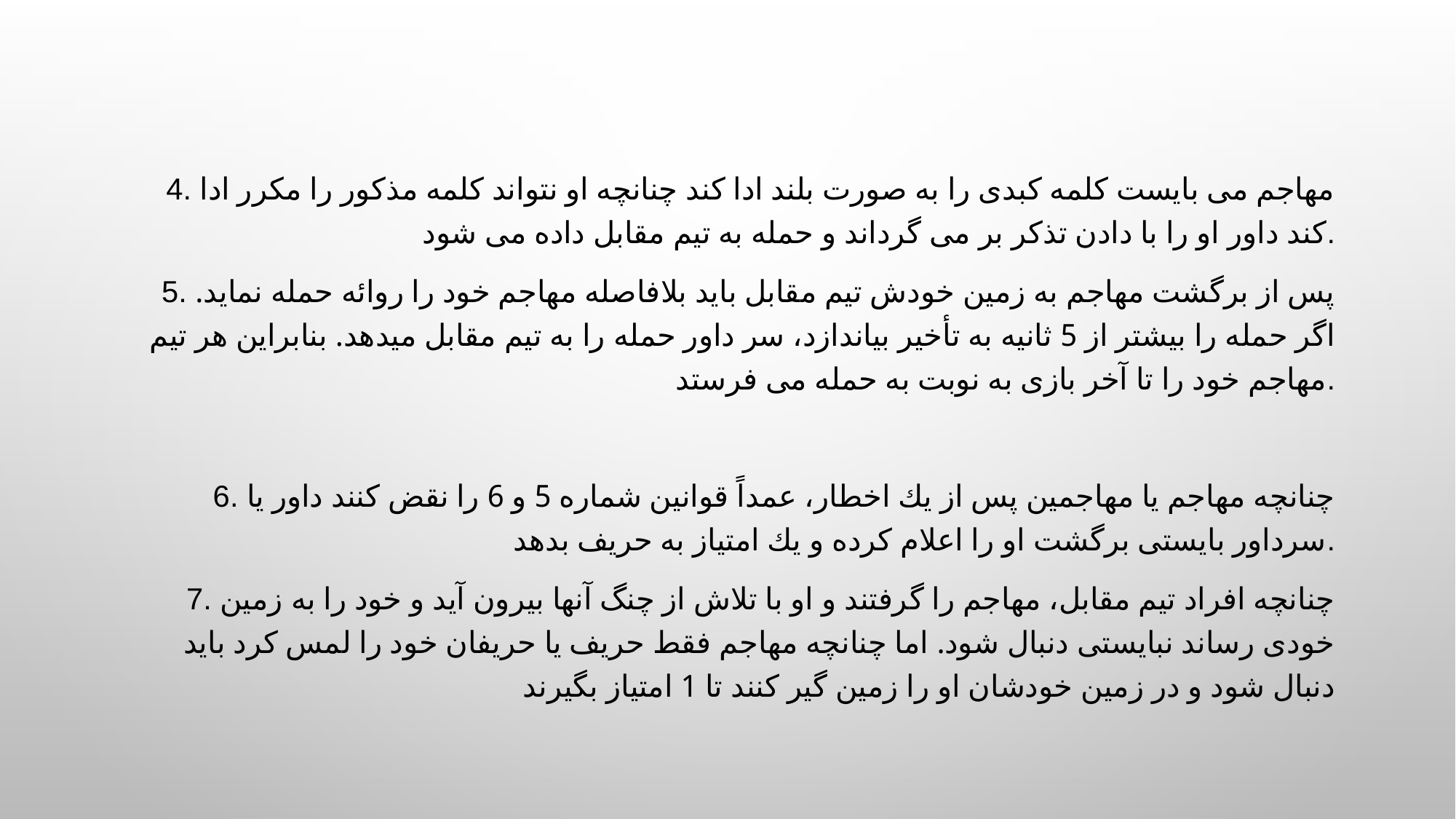

4. مهاجم می بایست كلمه كبدی را به صورت بلند ادا كند چنانچه او نتواند كلمه مذكور را مكرر ادا كند داور او را با دادن تذكر بر می گرداند و حمله به تیم مقابل داده می شود.
5. پس از برگشت مهاجم به زمین خودش تیم مقابل باید بلافاصله مهاجم خود را روائه حمله نماید. اگر حمله را بیشتر از 5 ثانیه به تأخیر بیاندازد، سر داور حمله را به تیم مقابل میدهد. بنابراین هر تیم مهاجم خود را تا آخر بازی به نوبت به حمله می فرستد.

6. چنانچه مهاجم یا مهاجمین پس از یك اخطار، عمداً قوانین شماره 5 و 6 را نقض كنند داور یا سرداور بایستی برگشت او را اعلام كرده و یك امتیاز به حریف بدهد.
7. چنانچه افراد تیم مقابل، مهاجم را گرفتند و او با تلاش از چنگ آنها بیرون آید و خود را به زمین خودی رساند نبایستی دنبال شود. اما چنانچه مهاجم فقط حریف یا حریفان خود را لمس كرد باید دنبال شود و در زمین خودشان او را زمین گیر كنند تا 1 امتیاز بگیرند